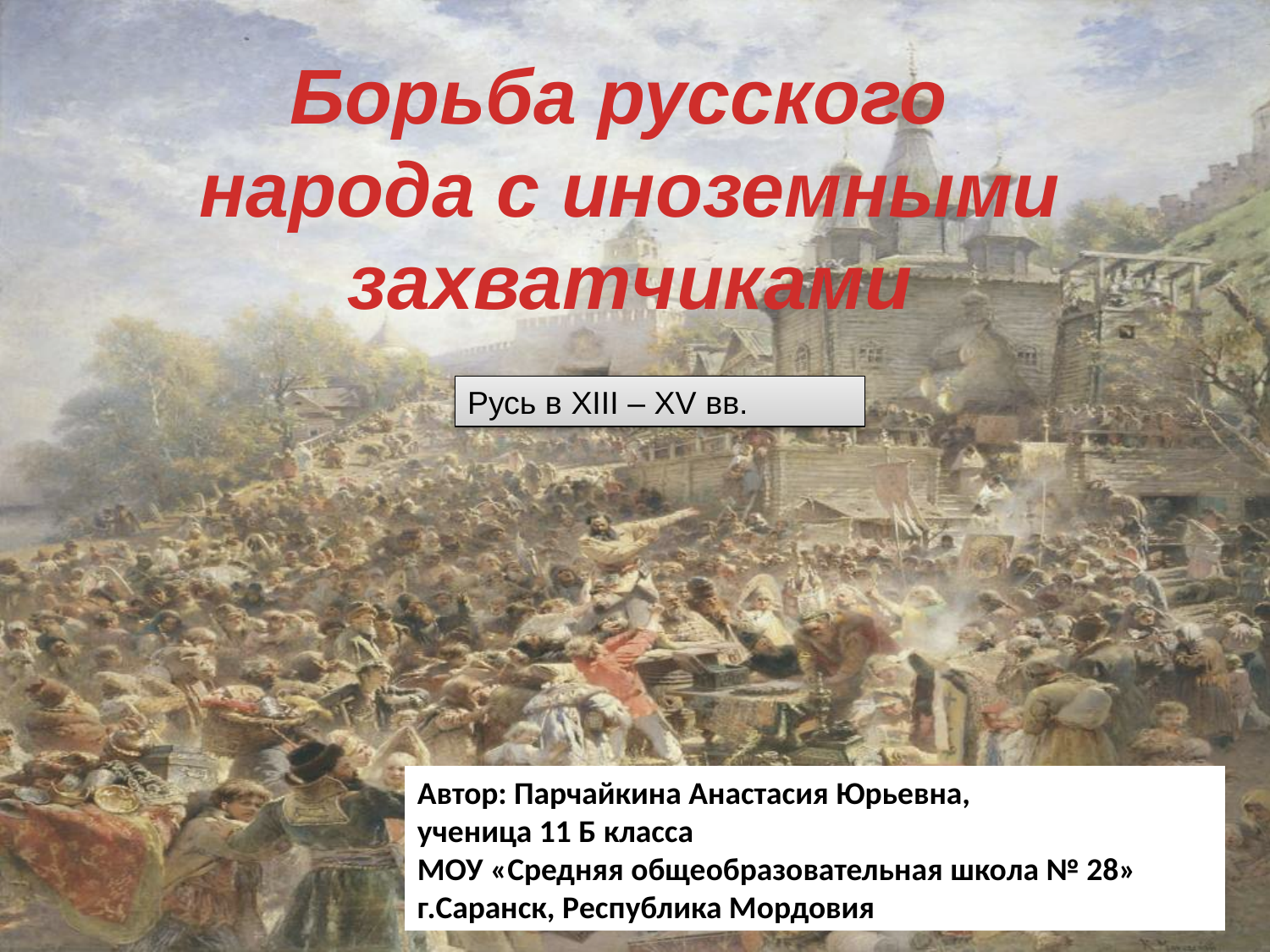

Борьба русского
народа с иноземными захватчиками
Русь в XIII – XV вв.
Автор: Парчайкина Анастасия Юрьевна,
ученица 11 Б класса
МОУ «Средняя общеобразовательная школа № 28»
г.Саранск, Республика Мордовия